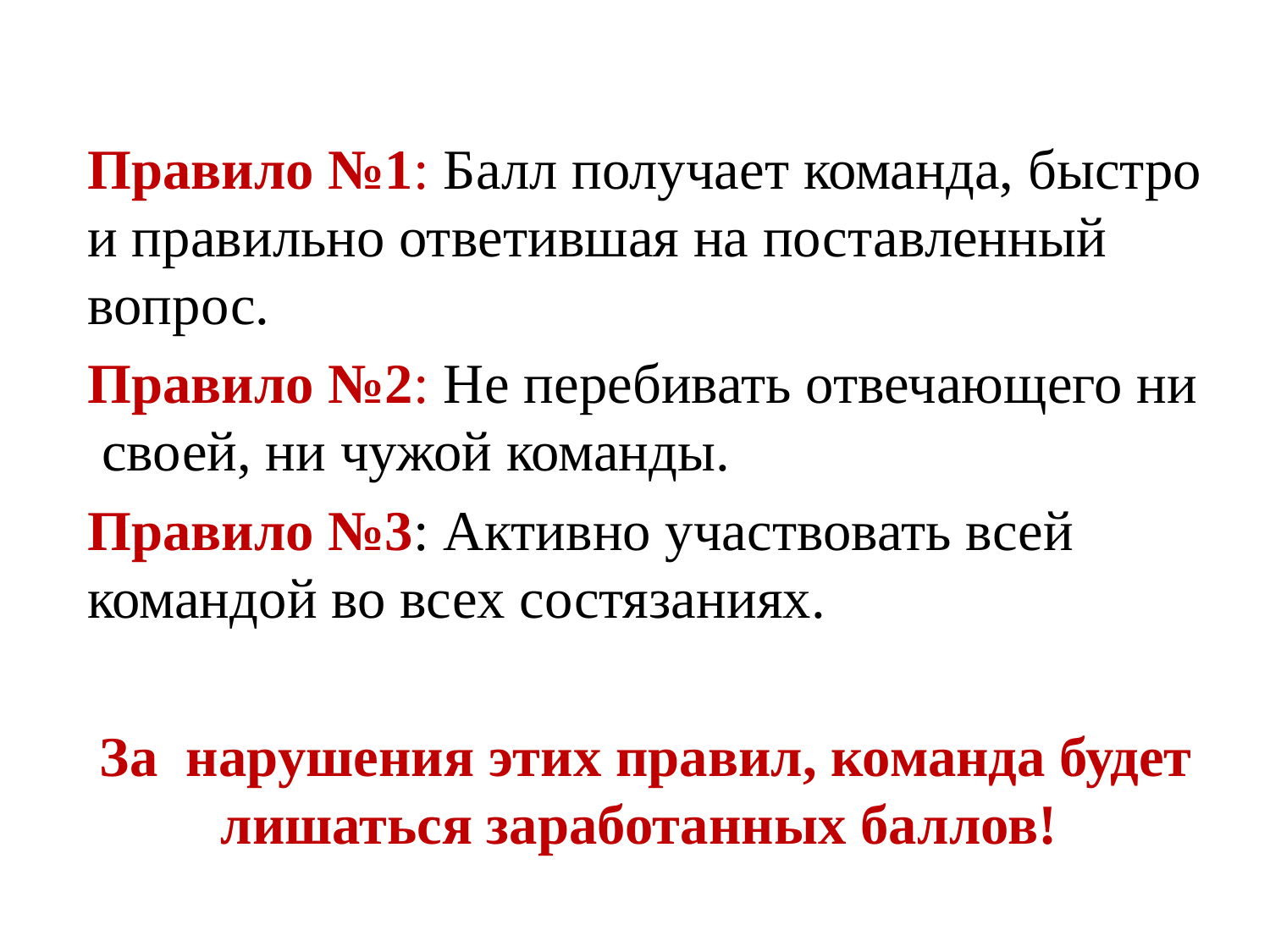

Правило №1: Балл получает команда, быстро и правильно ответившая на поставленный вопрос.
Правило №2: Не перебивать отвечающего ни  своей, ни чужой команды.
Правило №3: Активно участвовать всей командой во всех состязаниях.

За  нарушения этих правил, команда будет лишаться заработанных баллов!